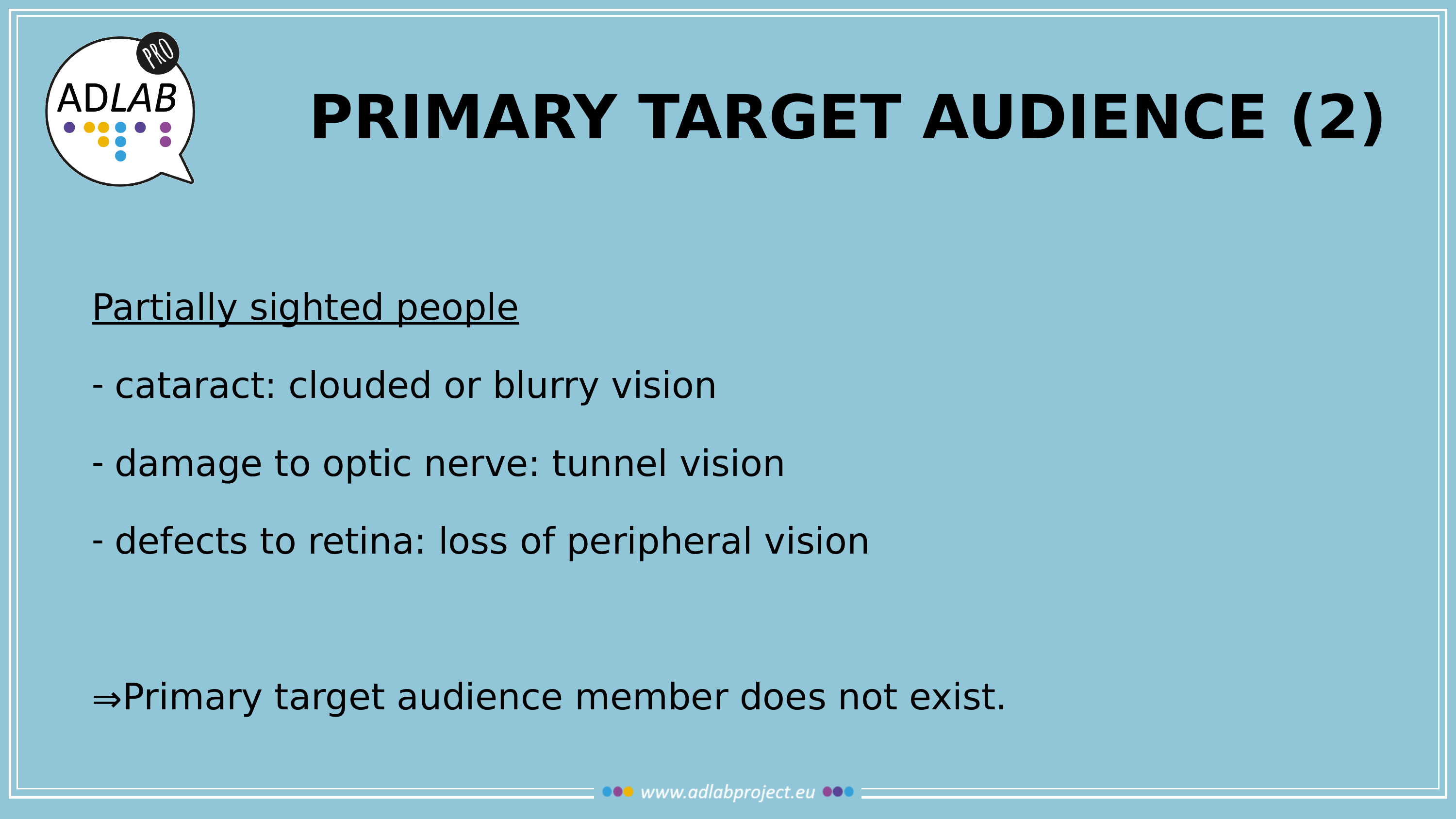

# PRIMARY TARGET AUDIENCE (2)
Partially sighted people
cataract: clouded or blurry vision
damage to optic nerve: tunnel vision
defects to retina: loss of peripheral vision

Primary target audience member does not exist.